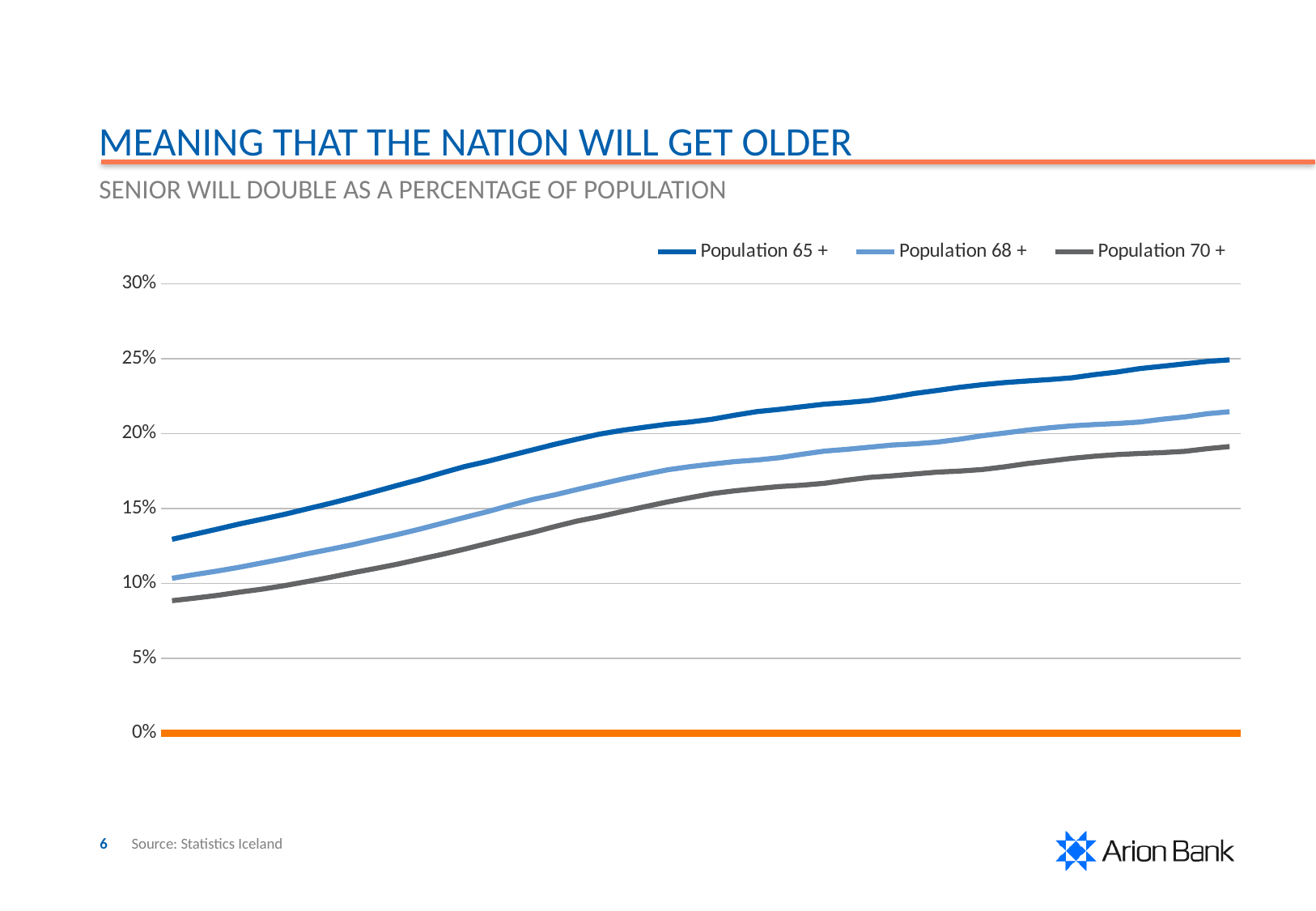

Meaning that the nation will get older
Senior will double as a percentage of population

### Chart

| Category | Population 65 + | Population 68 + | Population 70 + |
|---|---|---|---|
| 2013 | 0.12948918308441326 | 0.10342791985260535 | 0.08847718085982284 |
| 2014 | 0.1328314311610958 | 0.10592663842696214 | 0.09018516120678492 |
| 2015 | 0.1362119334954649 | 0.10823353064439652 | 0.09198060539316906 |
| 2016 | 0.13972097026936098 | 0.11083899869365833 | 0.09419299303789604 |
| 2017 | 0.14289316255992027 | 0.11369319017502574 | 0.09616360149001504 |
| 2018 | 0.14614561346136695 | 0.11658590242887297 | 0.09855218955317062 |
| 2019 | 0.14980106432793316 | 0.11976487011017296 | 0.10124956929175366 |
| 2020 | 0.1533631344903652 | 0.12272552200655937 | 0.1039957282414594 |
| 2021 | 0.15719878786476826 | 0.12577348801165872 | 0.10703050000578308 |
| 2022 | 0.16128616220615968 | 0.12922668623213743 | 0.10986661469588495 |
| 2023 | 0.1654254971544496 | 0.13261145664335863 | 0.11281335860185877 |
| 2024 | 0.16942061446139542 | 0.13626054740875346 | 0.11613630280747722 |
| 2025 | 0.1738335931868095 | 0.14014484735703867 | 0.11937892225072227 |
| 2026 | 0.17804183089144257 | 0.14406878315677438 | 0.12289279517497907 |
| 2027 | 0.18146516399078153 | 0.14785846685257606 | 0.1266246445445495 |
| 2028 | 0.1853508625889404 | 0.15203727104752496 | 0.1303695172176628 |
| 2029 | 0.189151701176018 | 0.15598696383629482 | 0.1339674420998735 |
| 2030 | 0.1929203111383662 | 0.15916524115375097 | 0.13793047800406674 |
| 2031 | 0.19637405752471201 | 0.16276411342554878 | 0.14165640616111086 |
| 2032 | 0.19975913777690535 | 0.16625329262372704 | 0.1446154825600365 |
| 2033 | 0.20224878983275055 | 0.16968692439649743 | 0.14796847372678812 |
| 2034 | 0.20434957902232648 | 0.17280505173208227 | 0.15121161982155573 |
| 2035 | 0.20633875914744393 | 0.1758390414077113 | 0.1543898625639638 |
| 2036 | 0.20777562032510025 | 0.17799070772778866 | 0.15723176126565194 |
| 2037 | 0.20966552304588618 | 0.17974377754648369 | 0.15998612235457385 |
| 2038 | 0.2123571162129984 | 0.18137107117490459 | 0.16186938237413195 |
| 2039 | 0.21478960003048356 | 0.18245926001193938 | 0.16336131892139055 |
| 2040 | 0.21629288698701077 | 0.1839865004824865 | 0.16474766713989078 |
| 2041 | 0.2180408058668797 | 0.18630960905055133 | 0.16561775339106752 |
| 2042 | 0.21975649253283752 | 0.18838841240328674 | 0.16692156980347467 |
| 2043 | 0.2208137034320733 | 0.1895807177396298 | 0.16900319464989372 |
| 2044 | 0.22218346962703514 | 0.19101154167717935 | 0.17085194694687267 |
| 2045 | 0.22436009461664752 | 0.1924331296105309 | 0.17185327035402478 |
| 2046 | 0.22689225900168777 | 0.19323957876583975 | 0.17310137202403553 |
| 2047 | 0.2288925732676647 | 0.19438240600770468 | 0.17436241283464182 |
| 2048 | 0.2309886023843734 | 0.1963297541843035 | 0.1750490272222438 |
| 2049 | 0.23272722879338884 | 0.19864683637593786 | 0.17606591839940075 |
| 2050 | 0.23415225671094514 | 0.200460990262904 | 0.17788305379583136 |
| 2051 | 0.23523435983812963 | 0.20238828284667598 | 0.1800819894051096 |
| 2052 | 0.23616562828842974 | 0.20399300377252239 | 0.18179453712033178 |
| 2053 | 0.23736258512294547 | 0.20524820840711647 | 0.1835684489500018 |
| 2054 | 0.23945146180550622 | 0.20612333821154383 | 0.1849883728089494 |
| 2055 | 0.24118077349630712 | 0.20681941527643408 | 0.18607801033530758 |
| 2056 | 0.24349486526463818 | 0.207802163949384 | 0.1868140654358352 |
| 2057 | 0.24504902339950263 | 0.2096649813774368 | 0.18738119179716525 |
| 2058 | 0.2466920415063215 | 0.2111999775692025 | 0.1882481313510116 |
| 2059 | 0.2482727132960311 | 0.21333097282464372 | 0.18999920798721598 |
| 2060 | 0.24934443554100036 | 0.21473249021588917 | 0.19142714466548214 |
6
Source: Statistics Iceland